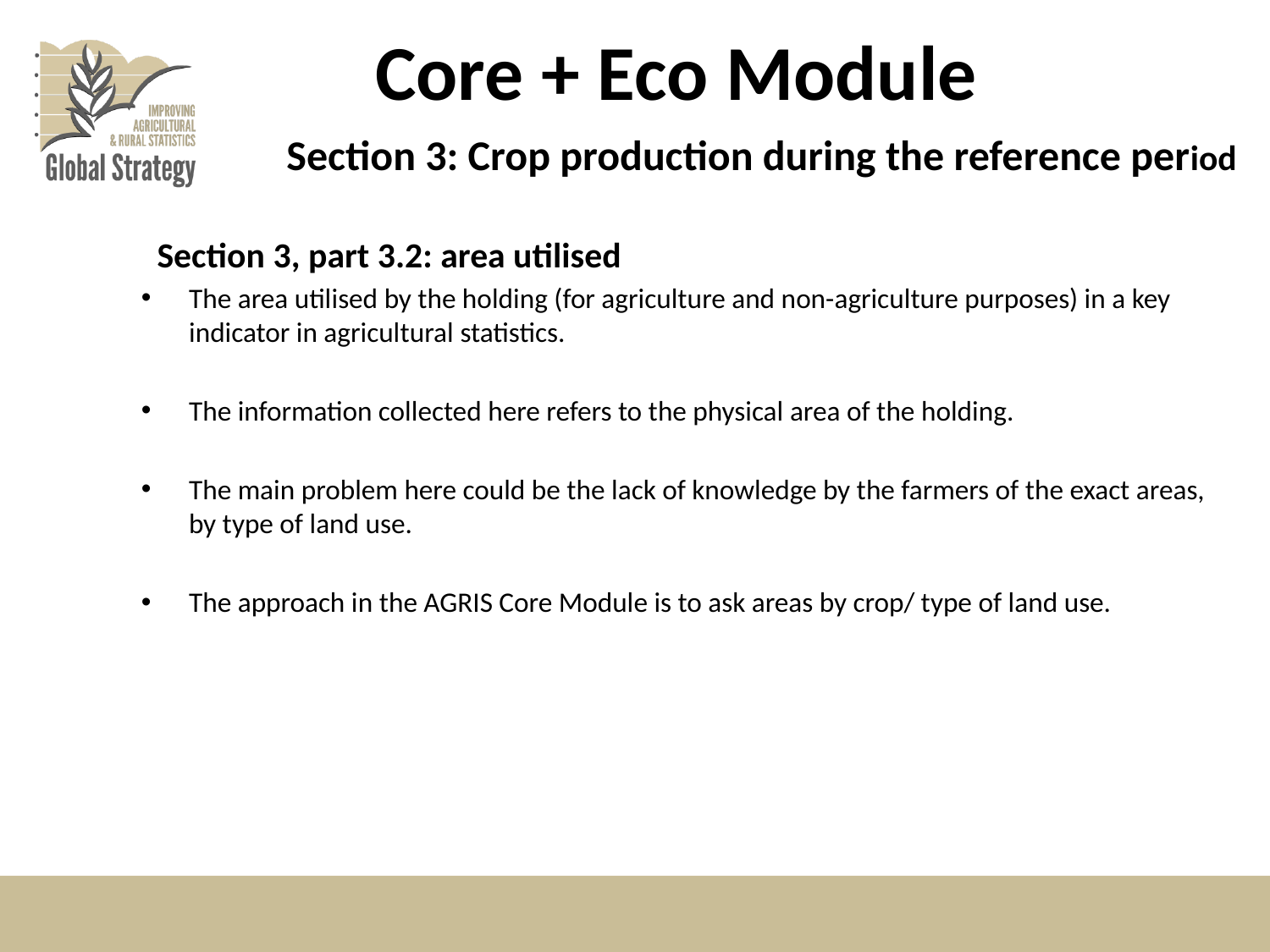

# Core + Eco Module
Section 3: Crop production during the reference period
Section 3, part 3.2: area utilised
The area utilised by the holding (for agriculture and non-agriculture purposes) in a key indicator in agricultural statistics.

The information collected here refers to the physical area of the holding.

The main problem here could be the lack of knowledge by the farmers of the exact areas, by type of land use.

The approach in the AGRIS Core Module is to ask areas by crop/ type of land use.